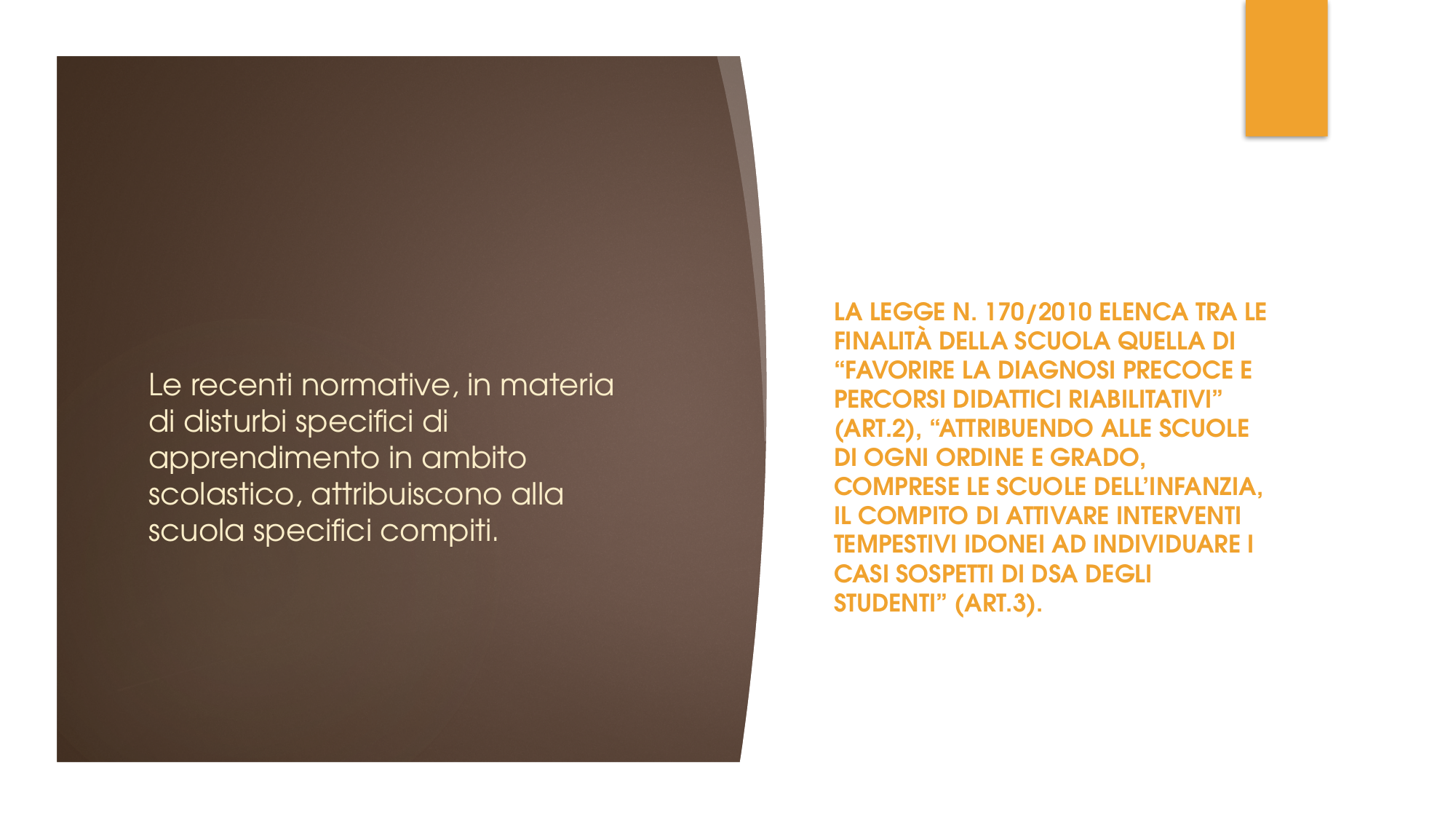

# Le recenti normative, in materia di disturbi specifici di apprendimento in ambito scolastico, attribuiscono alla scuola specifici compiti.
La legge n. 170/2010 elenca tra le finalità della scuola quella di “favorire la diagnosi precoce e percorsi didattici riabilitativi” (art.2), “attribuendo alle scuole di ogni ordine e grado, comprese le scuole dell’infanzia, il compito di attivare interventi tempestivi idonei ad individuare i casi sospetti di DSA degli studenti” (art.3).